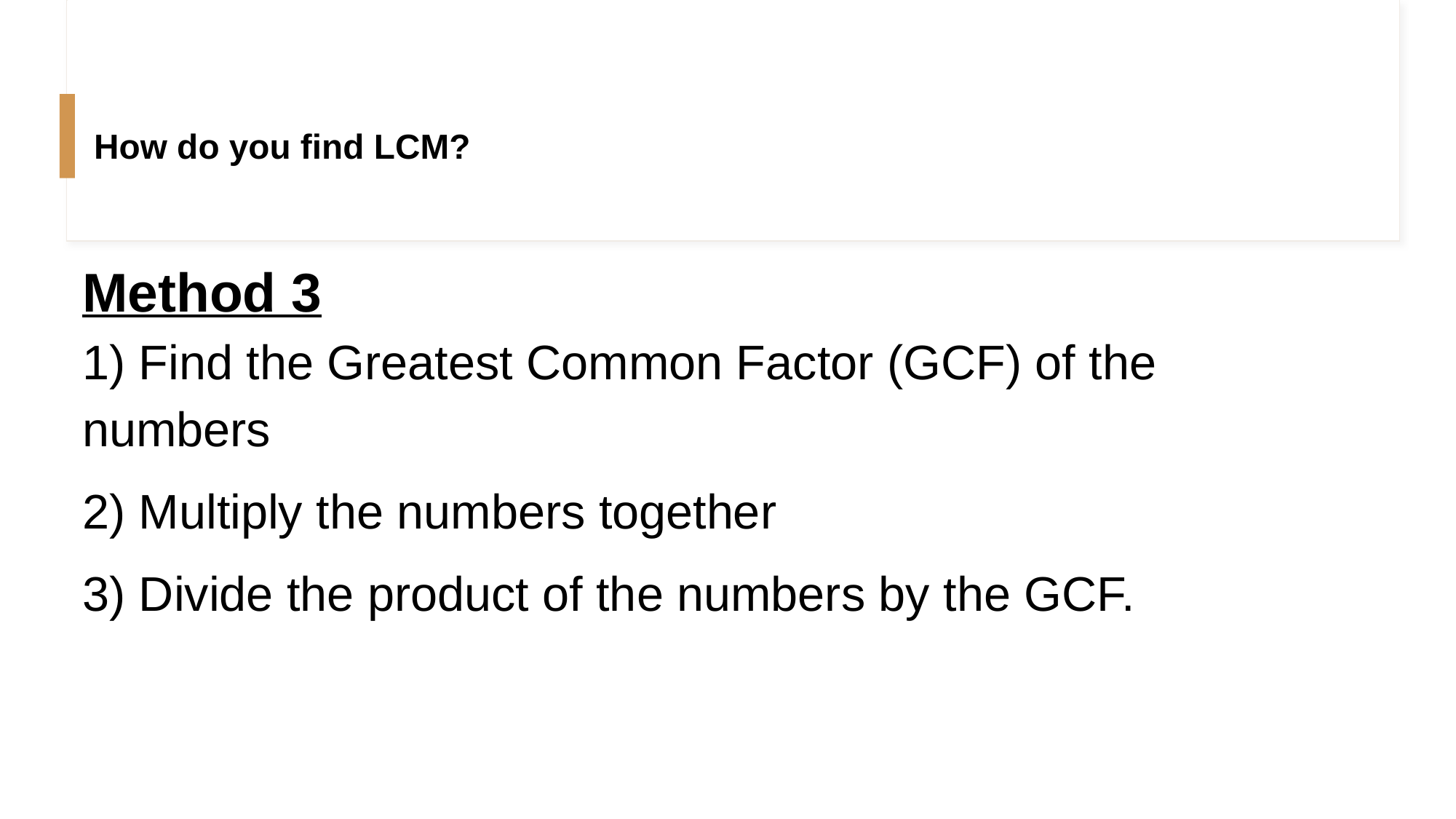

# How do you find LCM?
Method 3
1) Find the Greatest Common Factor (GCF) of the 	numbers
2) Multiply the numbers together
3) Divide the product of the numbers by the GCF.